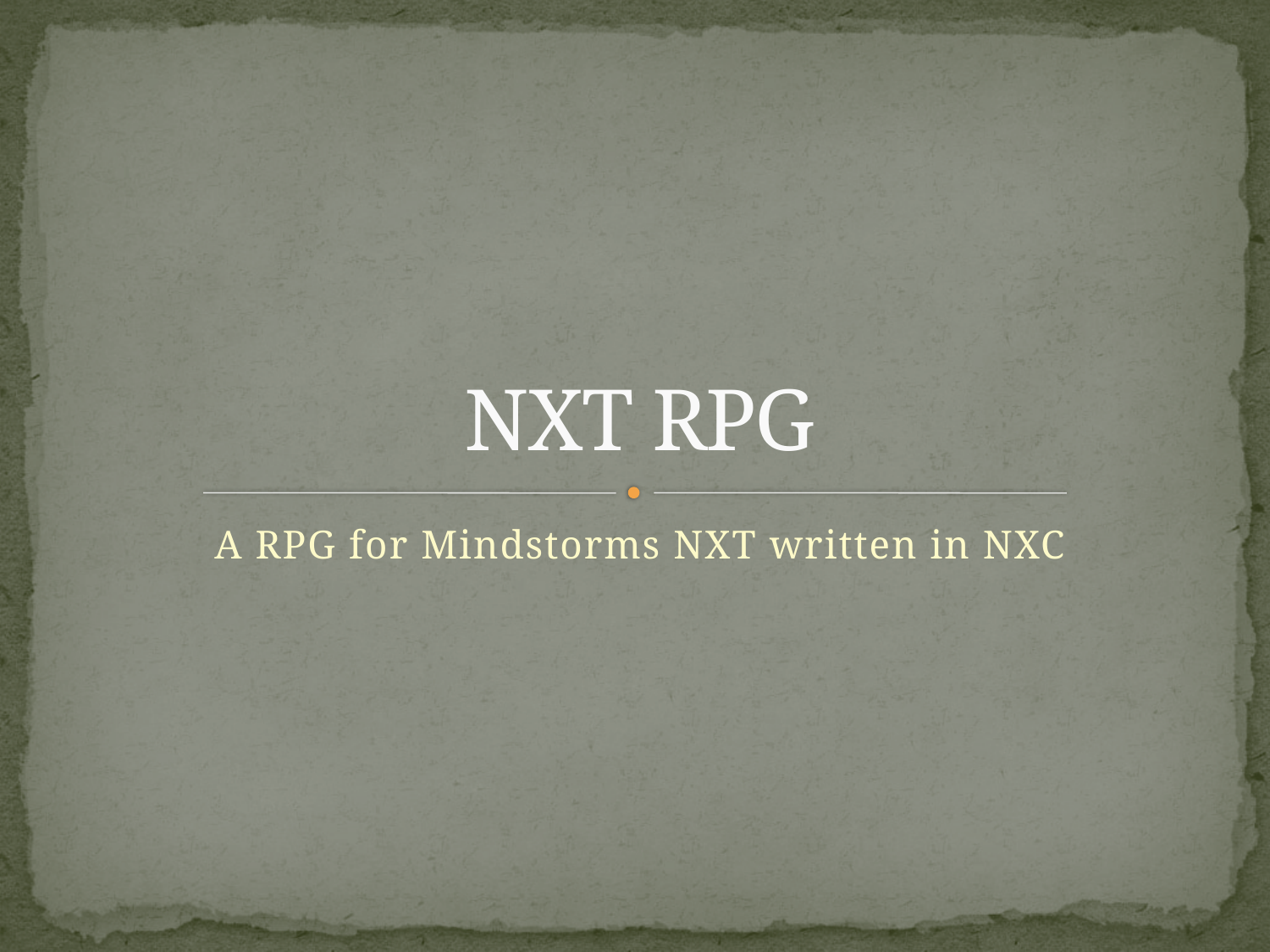

# NXT RPG
A RPG for Mindstorms NXT written in NXC